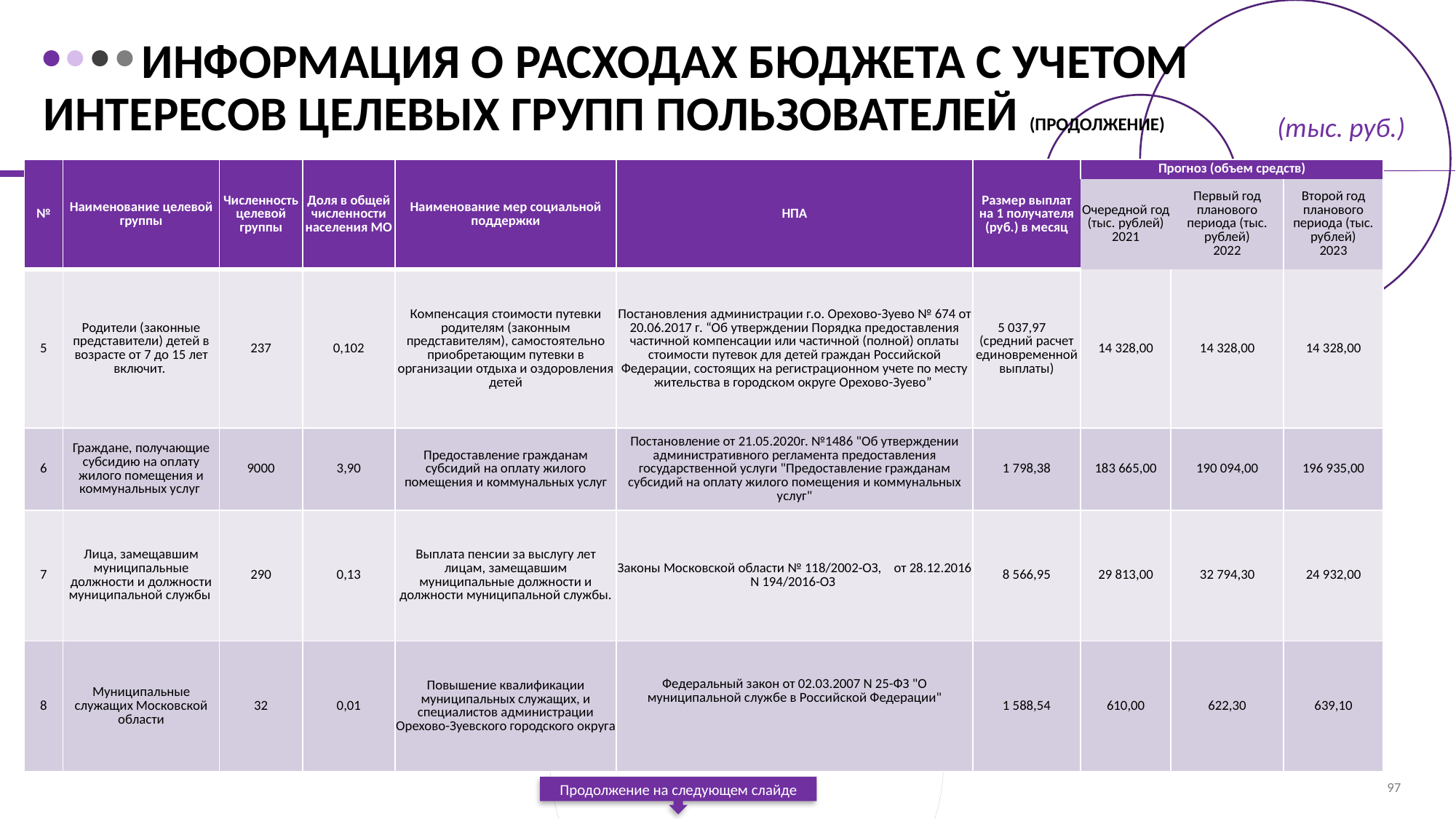

# Информация о расходах бюджета с учетом интересов целевых групп пользователей (продолжение)

(тыс. руб.)
| № | Наименование целевой группы | Численность целевой группы | Доля в общей численности населения МО | Наименование мер социальной поддержки | НПА | Размер выплат на 1 получателя (руб.) в месяц | Прогноз (объем средств) |  |  |
| --- | --- | --- | --- | --- | --- | --- | --- | --- | --- |
|  |  |  |  |  |  |  | Очередной год (тыс. рублей) 2021 | Первый год планового периода (тыс. рублей) 2022 | Второй год планового периода (тыс. рублей) 2023 |
| 5 | Родители (законные представители) детей в возрасте от 7 до 15 лет включит. | 237 | 0,102 | Компенсация стоимости путевки родителям (законным представителям), самостоятельно приобретающим путевки в организации отдыха и оздоровления детей | Постановления администрации г.о. Орехово-Зуево № 674 от 20.06.2017 г. “Об утверждении Порядка предоставления частичной компенсации или частичной (полной) оплаты стоимости путевок для детей граждан Российской Федерации, состоящих на регистрационном учете по месту жительства в городском округе Орехово-Зуево” | 5 037,97 (средний расчет единовременной выплаты) | 14 328,00 | 14 328,00 | 14 328,00 |
| 6 | Граждане, получающие субсидию на оплату жилого помещения и коммунальных услуг | 9000 | 3,90 | Предоставление гражданам субсидий на оплату жилого помещения и коммунальных услуг | Постановление от 21.05.2020г. №1486 "Об утверждении административного регламента предоставления государственной услуги "Предоставление гражданам субсидий на оплату жилого помещения и коммунальных услуг" | 1 798,38 | 183 665,00 | 190 094,00 | 196 935,00 |
| 7 | Лица, замещавшим муниципальные должности и должности муниципальной службы | 290 | 0,13 | Выплата пенсии за выслугу лет лицам, замещавшим муниципальные должности и должности муниципальной службы. | Законы Московской области № 118/2002-ОЗ, от 28.12.2016 N 194/2016-ОЗ | 8 566,95 | 29 813,00 | 32 794,30 | 24 932,00 |
| 8 | Муниципальные служащих Московской области | 32 | 0,01 | Повышение квалификации муниципальных служащих, и специалистов администрации Орехово-Зуевского городского округа | Федеральный закон от 02.03.2007 N 25-ФЗ "О муниципальной службе в Российской Федерации" | 1 588,54 | 610,00 | 622,30 | 639,10 |
97
Продолжение на следующем слайде